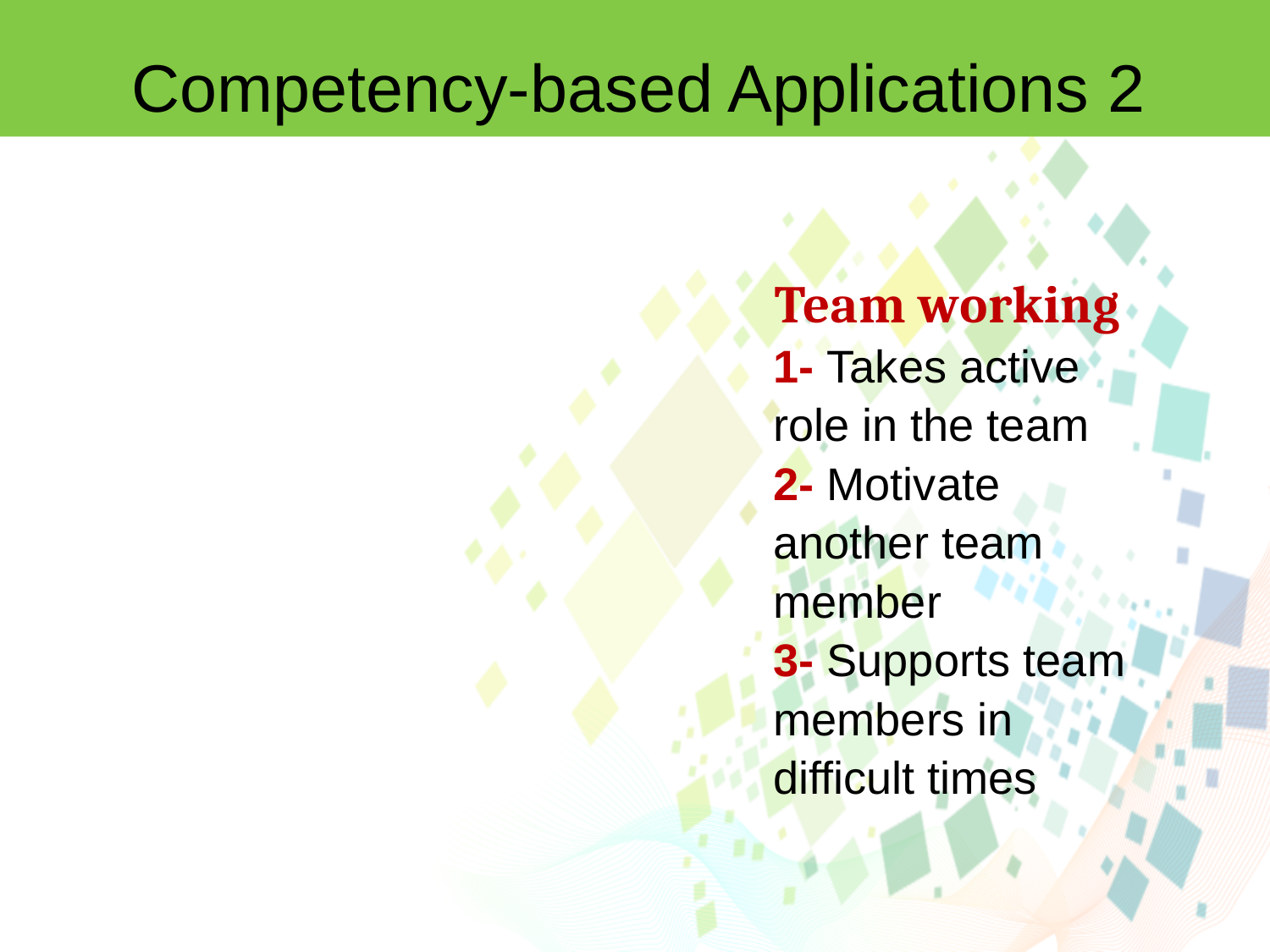

Competency-based Applications 2
Team working
1- Takes active role in the team
2- Motivate another team member
3- Supports team members in difficult times